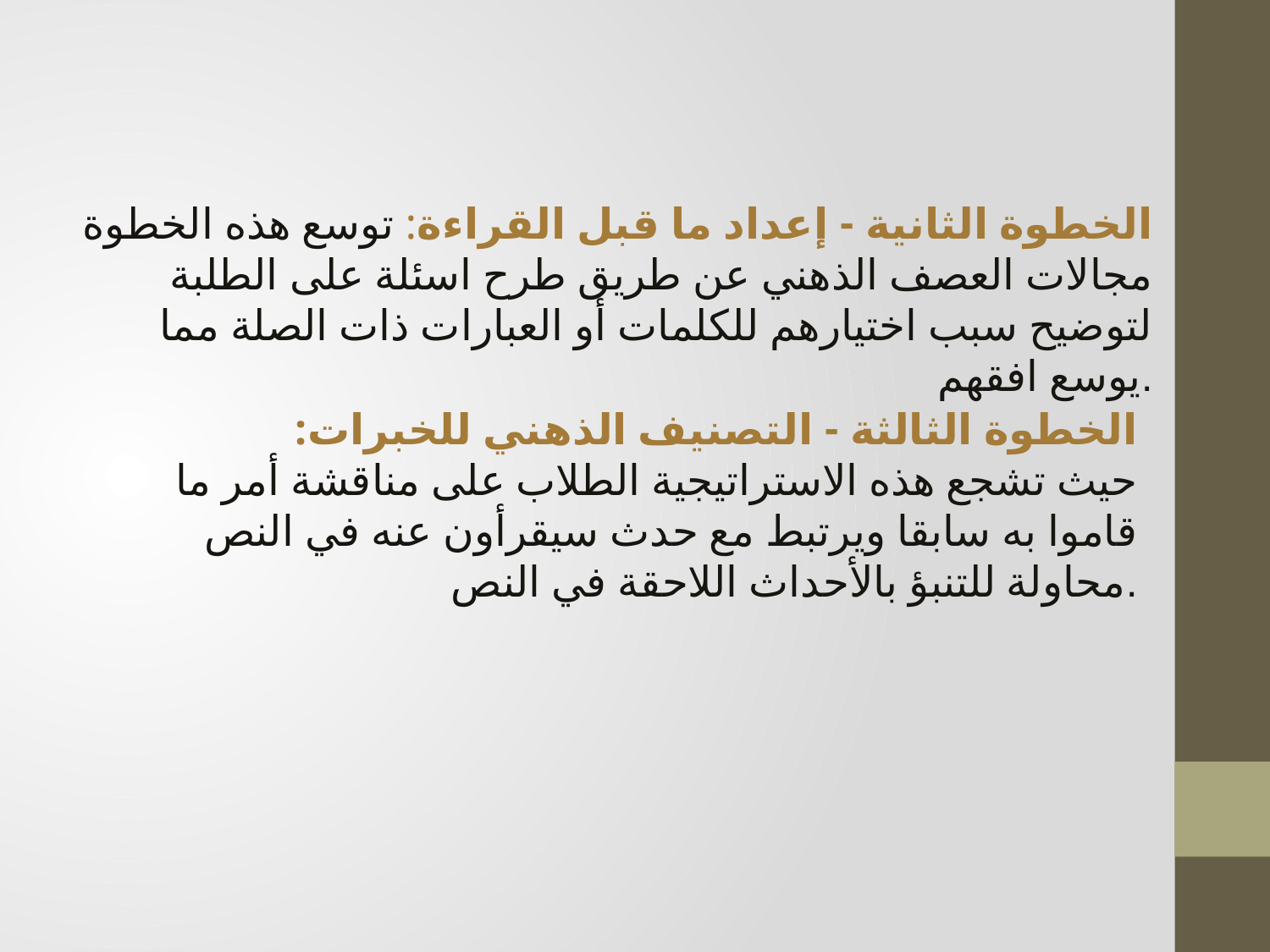

الخطوة الثانية - إعداد ما قبل القراءة: توسع هذه الخطوة مجالات العصف الذهني عن طريق طرح اسئلة على الطلبة لتوضيح سبب اختيارهم للكلمات أو العبارات ذات الصلة مما يوسع افقهم.
الخطوة الثالثة - التصنيف الذهني للخبرات:
حيث تشجع هذه الاستراتيجية الطلاب على مناقشة أمر ما قاموا به سابقا ويرتبط مع حدث سيقرأون عنه في النص محاولة للتنبؤ بالأحداث اللاحقة في النص.